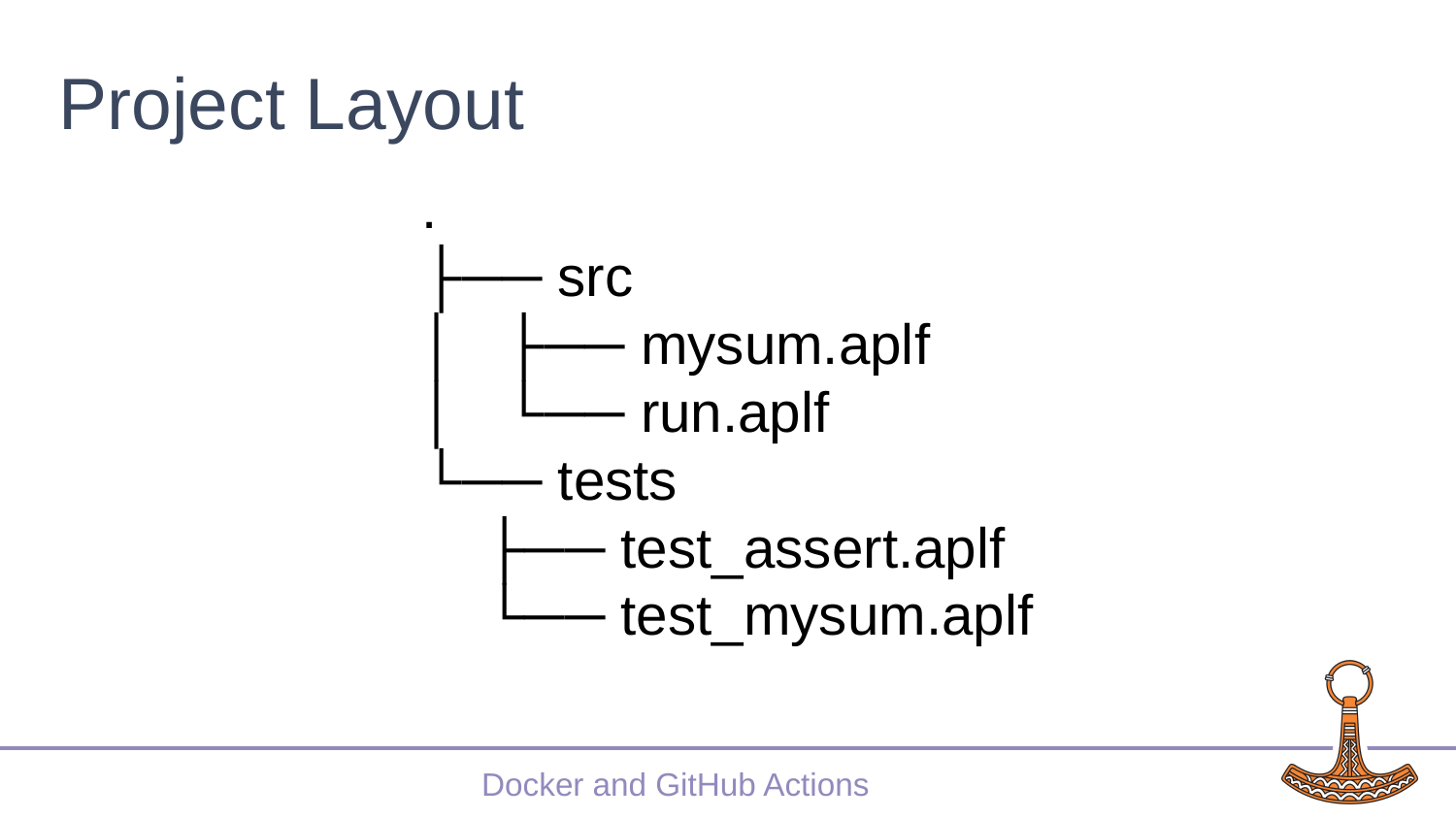

# Project Layout
.
├── src
│   ├── mysum.aplf
│   └── run.aplf
└── tests
    ├── test_assert.aplf
    └── test_mysum.aplf
23